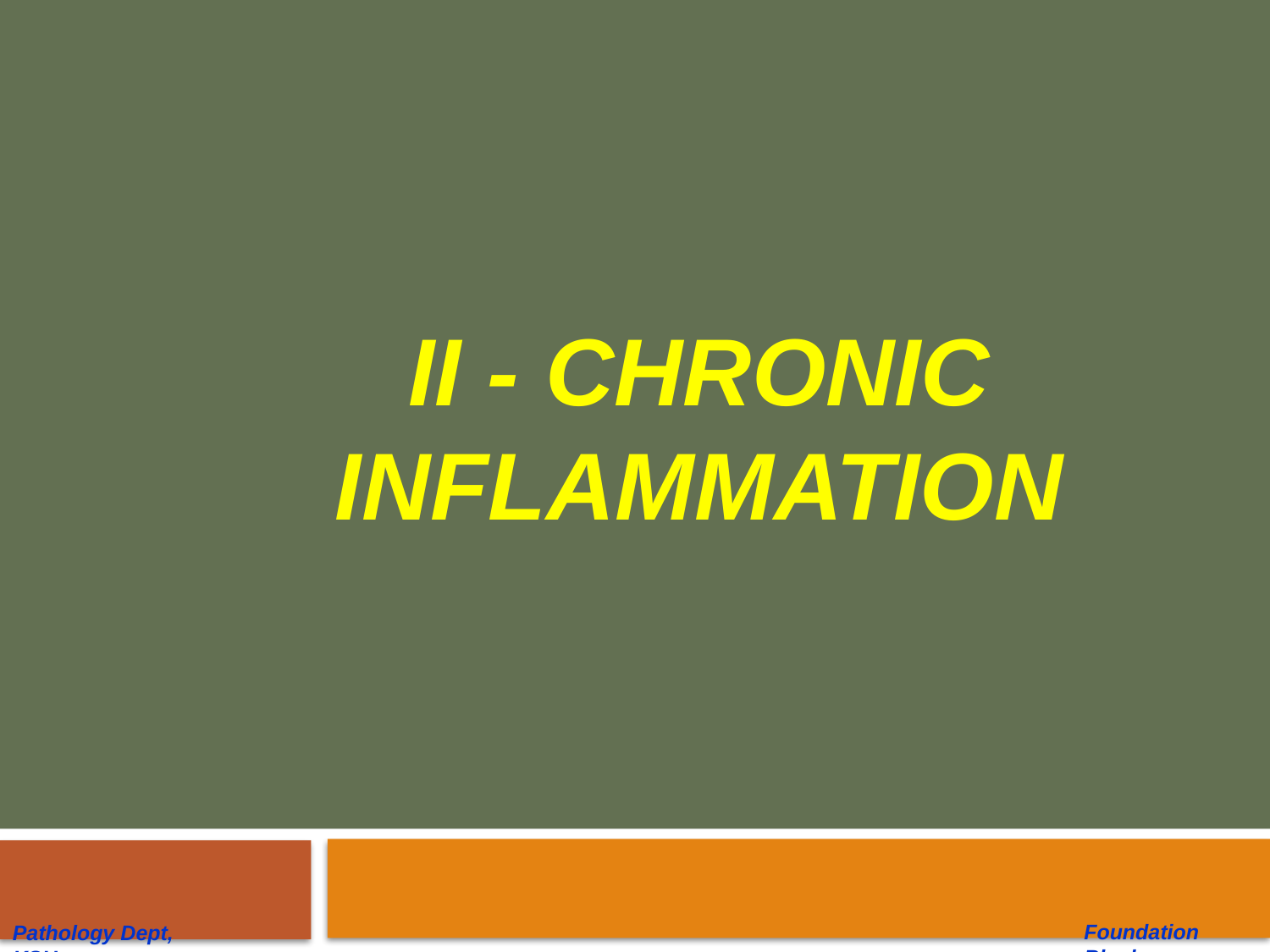

# II - Chronic Inflammation
Foundation Block
Pathology Dept, KSU